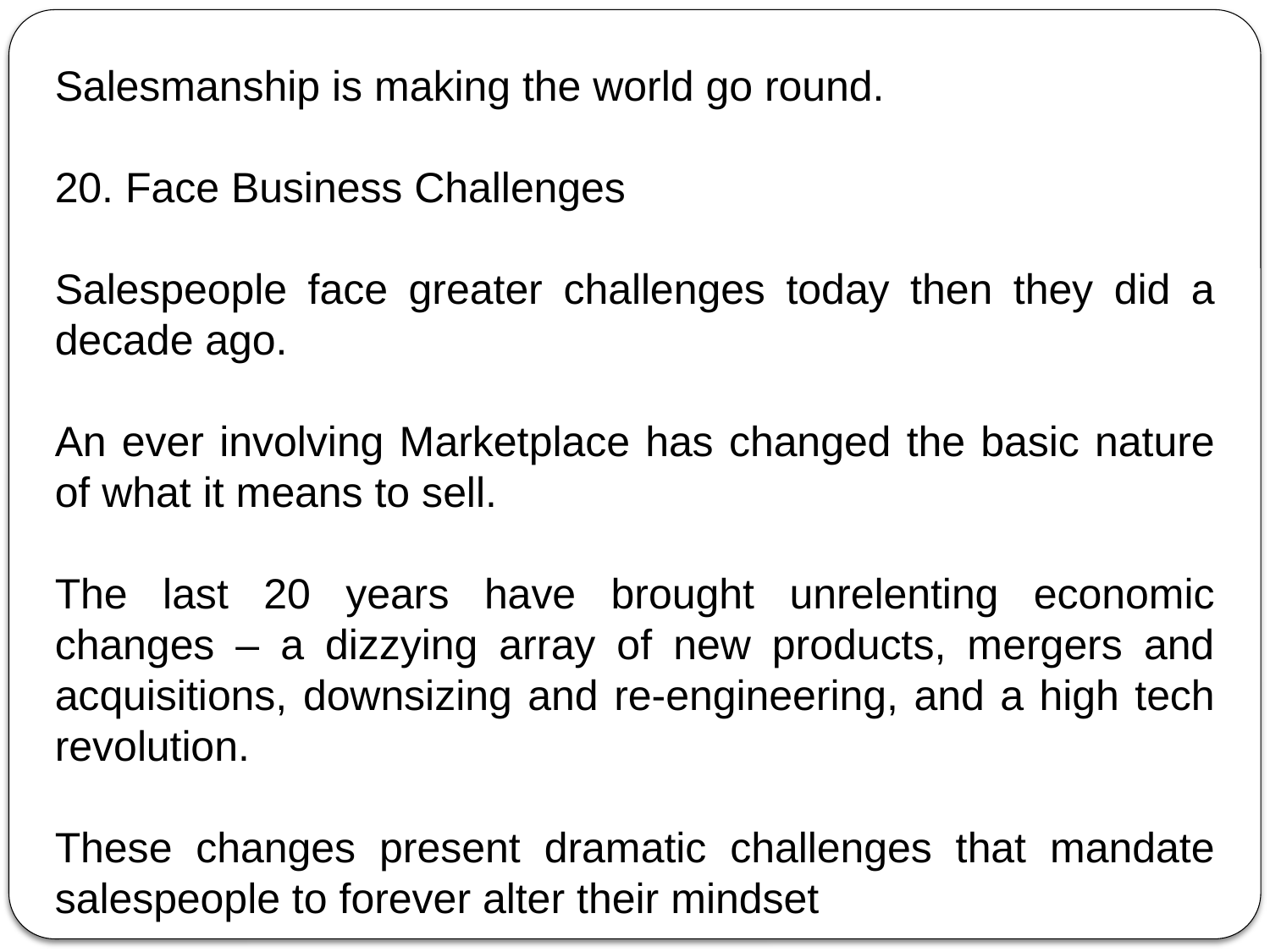

Salesmanship is making the world go round.

20. Face Business Challenges

Salespeople face greater challenges today then they did a decade ago.

An ever involving Marketplace has changed the basic nature of what it means to sell.

The last 20 years have brought unrelenting economic changes – a dizzying array of new products, mergers and acquisitions, downsizing and re-engineering, and a high tech revolution.

These changes present dramatic challenges that mandate salespeople to forever alter their mindset